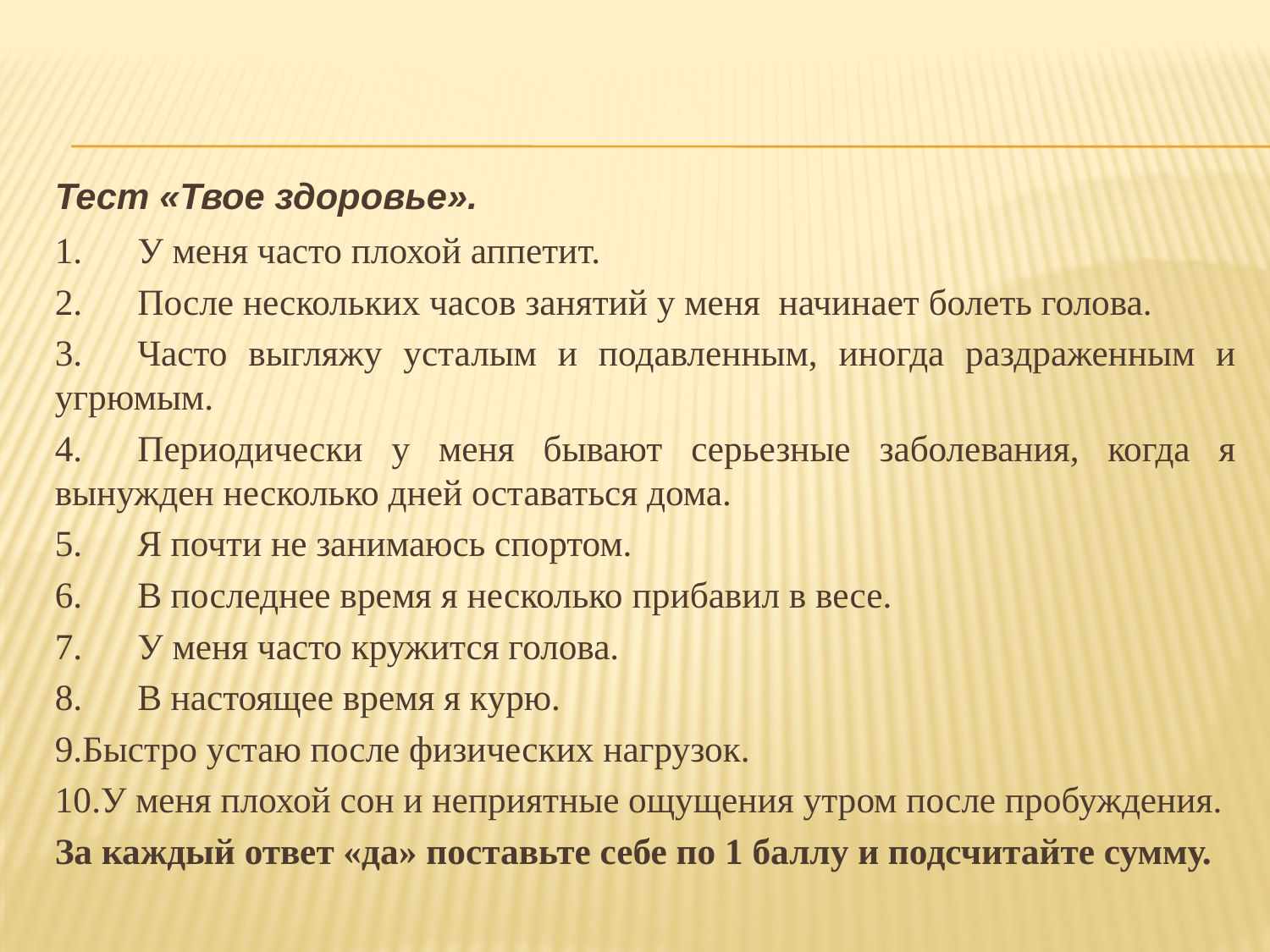

Тест «Твое здоровье».
1.	У меня часто плохой аппетит.
2.	После нескольких часов занятий у меня  начинает болеть голова.
3.	Часто выгляжу усталым и подавленным, иногда раздраженным и угрюмым.
4.	Периодически у меня бывают серьезные заболевания, когда я вынужден несколько дней оставаться дома.
5.	Я почти не занимаюсь спортом.
6.	В последнее время я несколько прибавил в весе.
7.	У меня часто кружится голова.
8.	В настоящее время я курю.
9.Быстро устаю после физических нагрузок.
10.У меня плохой сон и неприятные ощущения утром после пробуждения.
За каждый ответ «да» поставьте себе по 1 баллу и подсчитайте сумму.